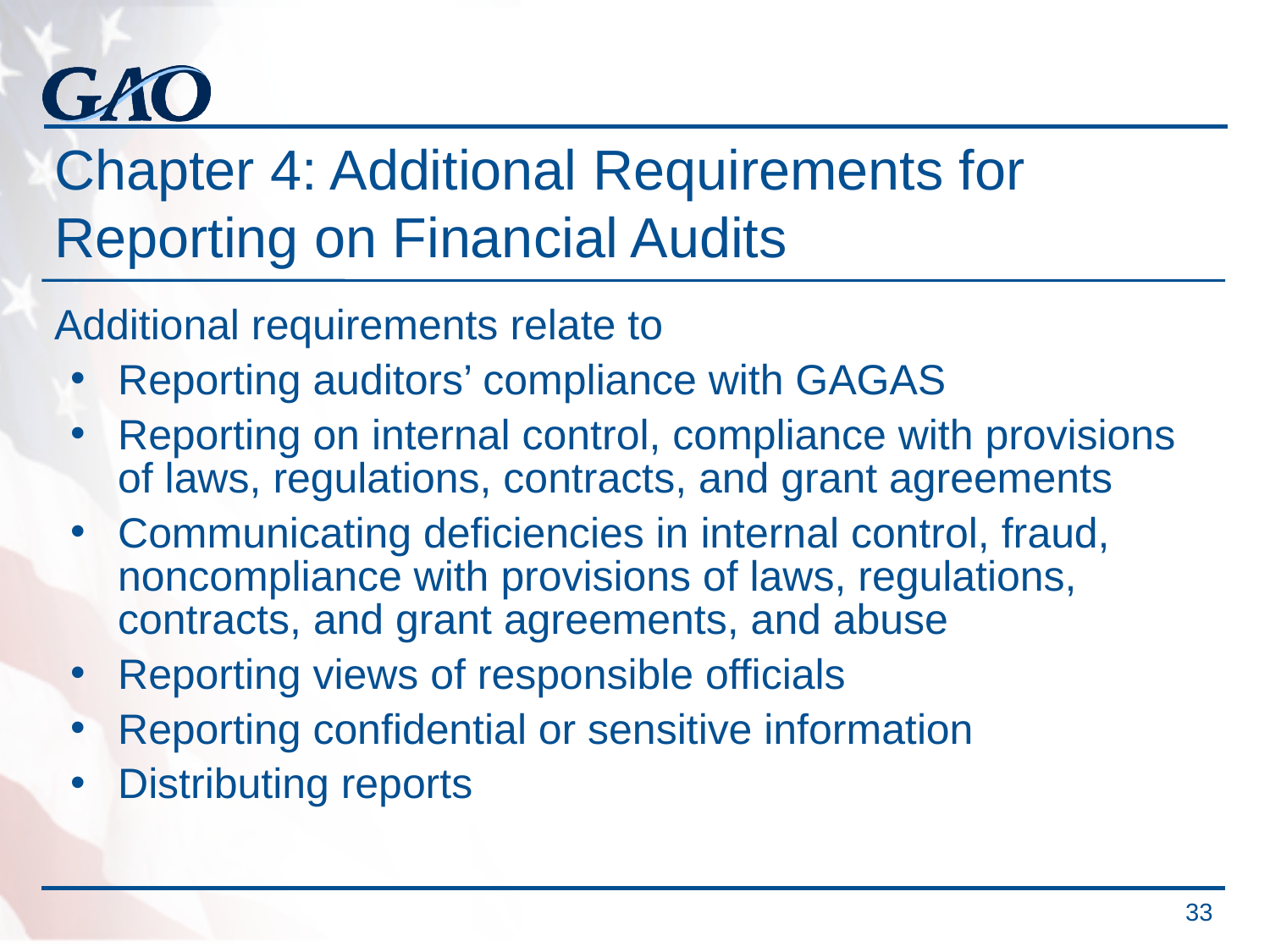

# Chapter 4: Additional Requirements for Reporting on Financial Audits
Additional requirements relate to
Reporting auditors’ compliance with GAGAS
Reporting on internal control, compliance with provisions of laws, regulations, contracts, and grant agreements
Communicating deficiencies in internal control, fraud, noncompliance with provisions of laws, regulations, contracts, and grant agreements, and abuse
Reporting views of responsible officials
Reporting confidential or sensitive information
Distributing reports
33